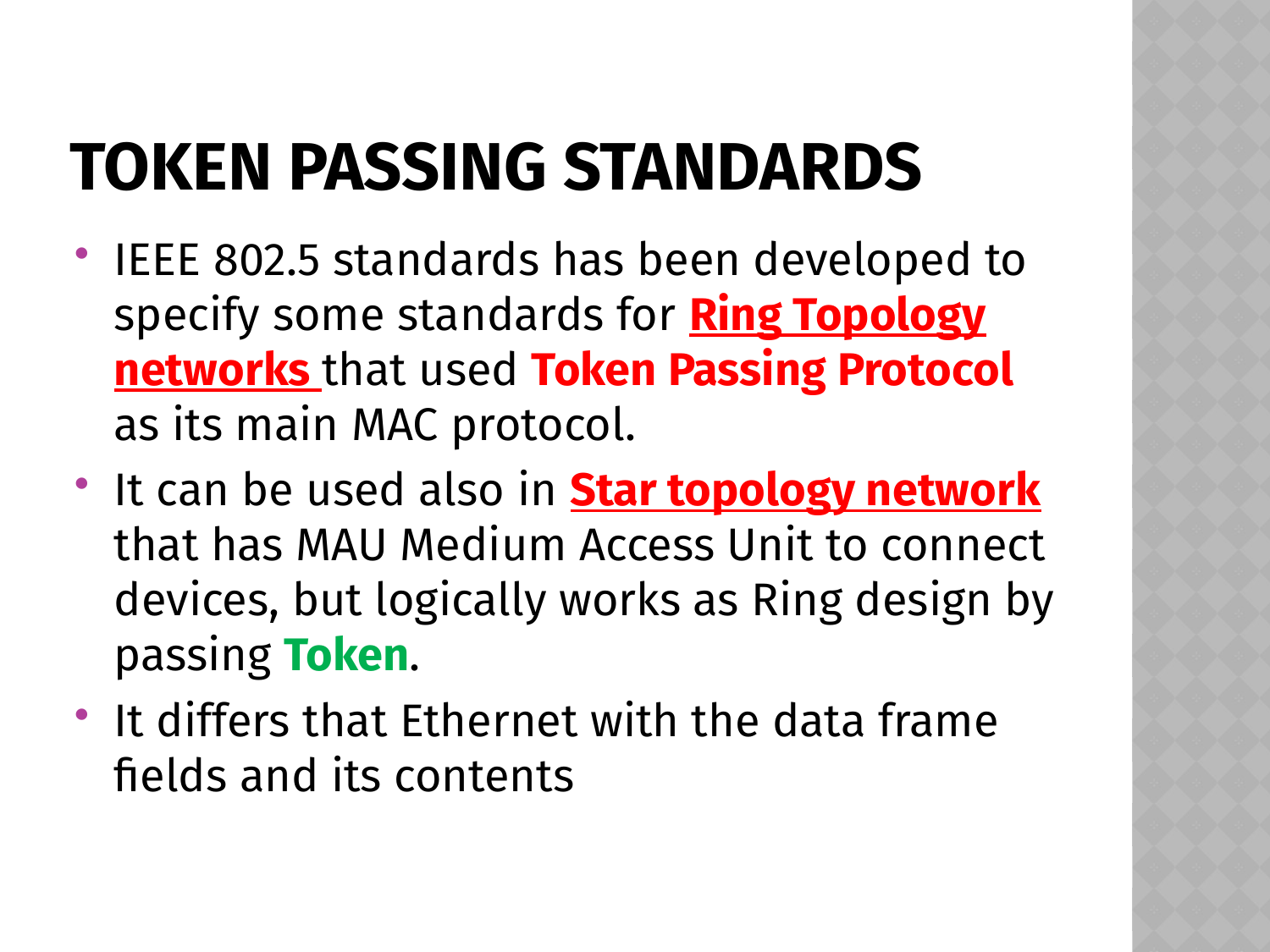

# Token passing standards
IEEE 802.5 standards has been developed to specify some standards for Ring Topology networks that used Token Passing Protocol as its main MAC protocol.
It can be used also in Star topology network that has MAU Medium Access Unit to connect devices, but logically works as Ring design by passing Token.
It differs that Ethernet with the data frame fields and its contents